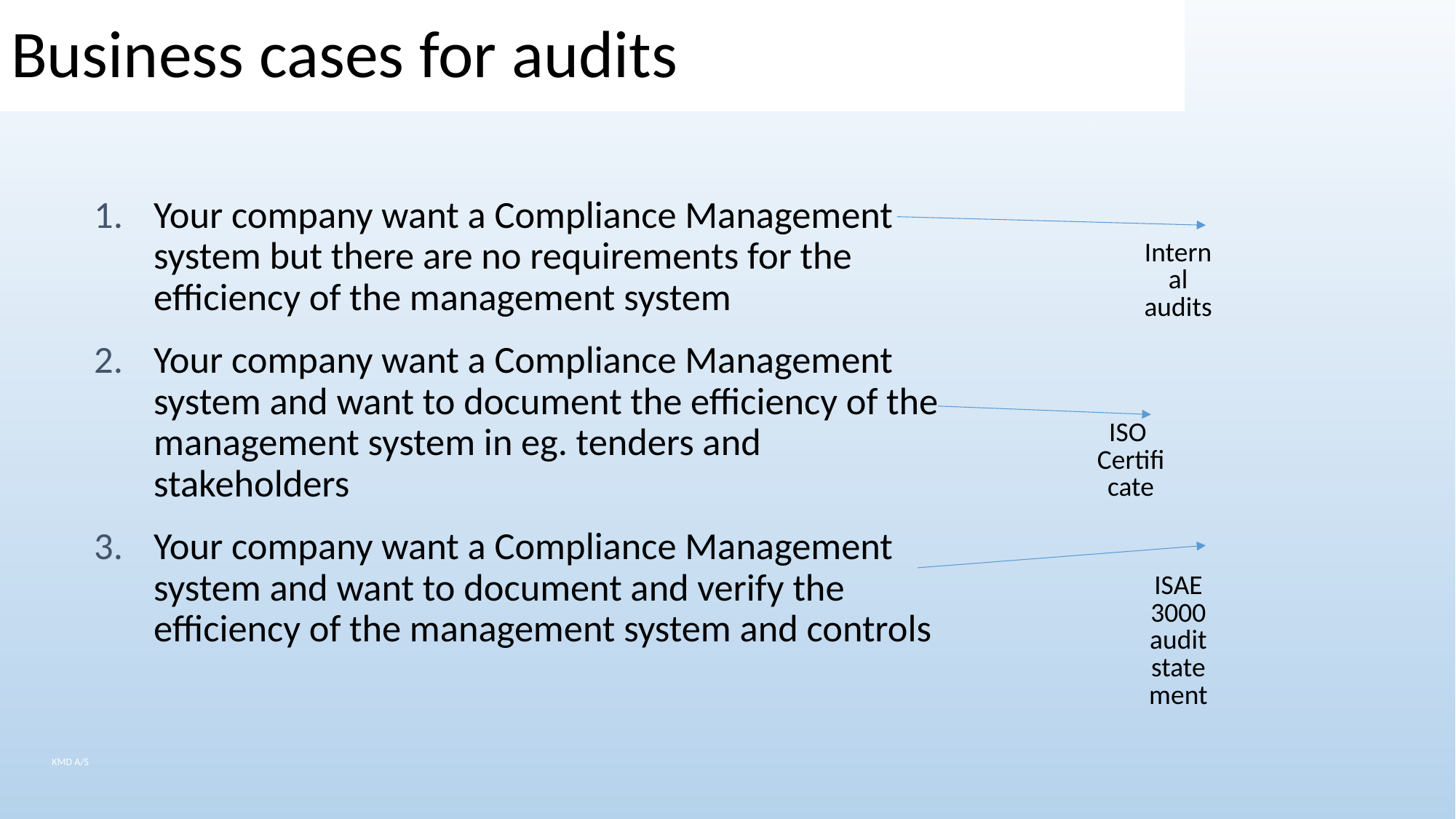

# Business cases for audits
Internal audits
ISO
Certificate
ISAE 3000
audit statement
Your company want a Compliance Management system but there are no requirements for the efficiency of the management system
Your company want a Compliance Management system and want to document the efficiency of the management system in eg. tenders and stakeholders
Your company want a Compliance Management system and want to document and verify the efficiency of the management system and controls